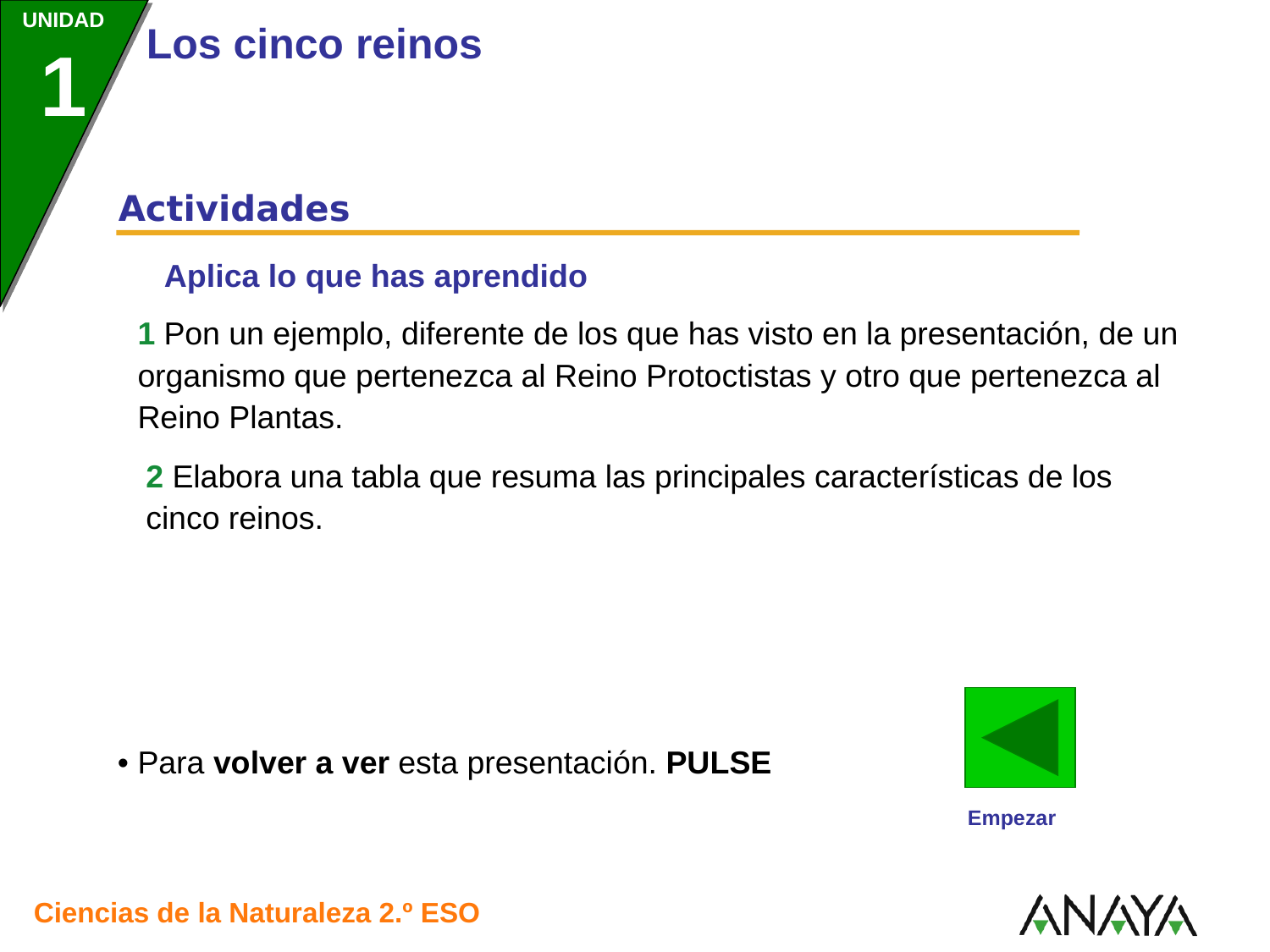

Actividades

   Aplica lo que has aprendido
1 Pon un ejemplo, diferente de los que has visto en la presentación, de un organismo que pertenezca al Reino Protoctistas y otro que pertenezca al Reino Plantas.
2 Elabora una tabla que resuma las principales características de los cinco reinos.

• Para volver a ver esta presentación. PULSE
Empezar